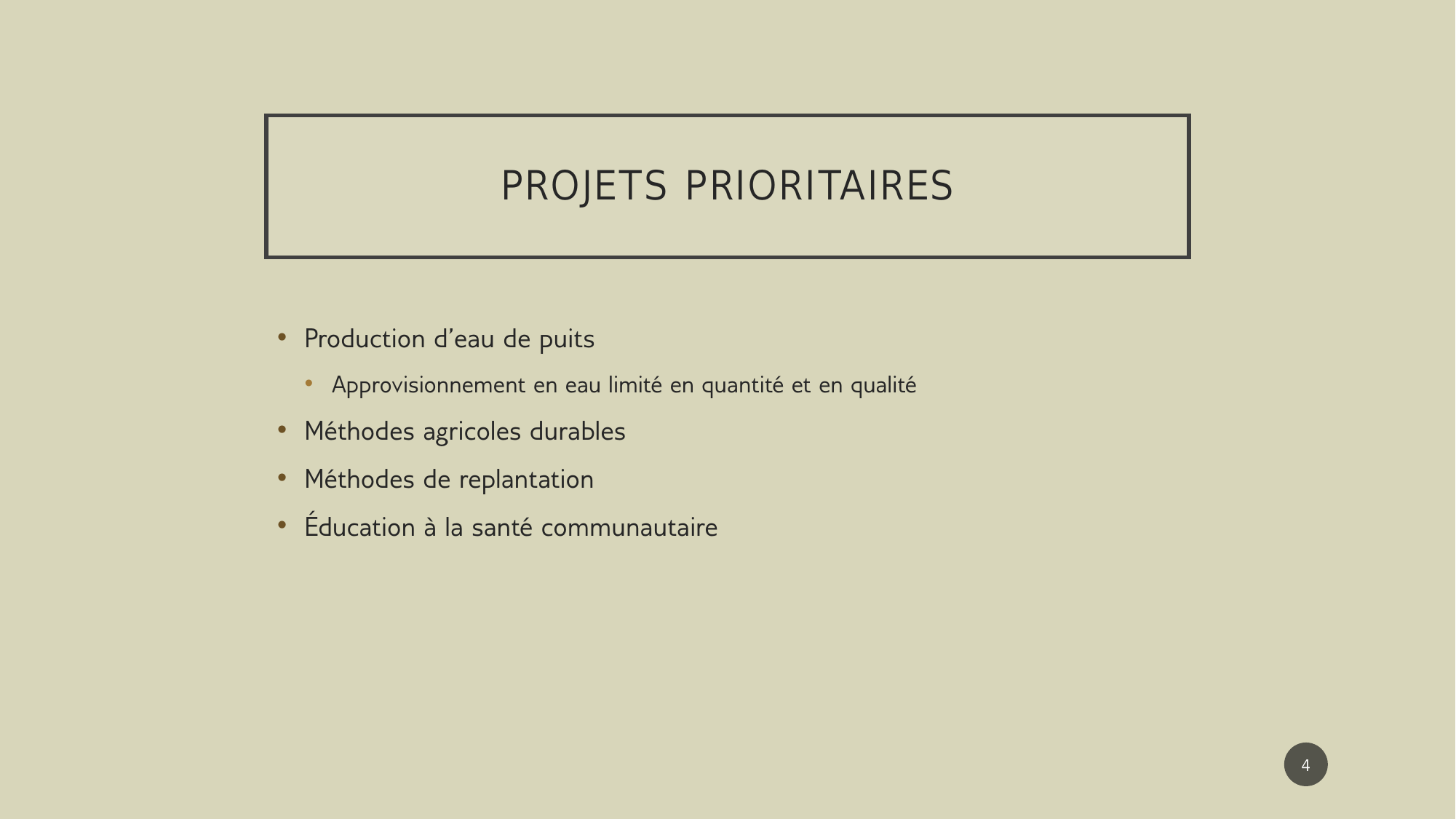

# Projets prioritaires
Production d’eau de puits
Approvisionnement en eau limité en quantité et en qualité
Méthodes agricoles durables
Méthodes de replantation
Éducation à la santé communautaire

4